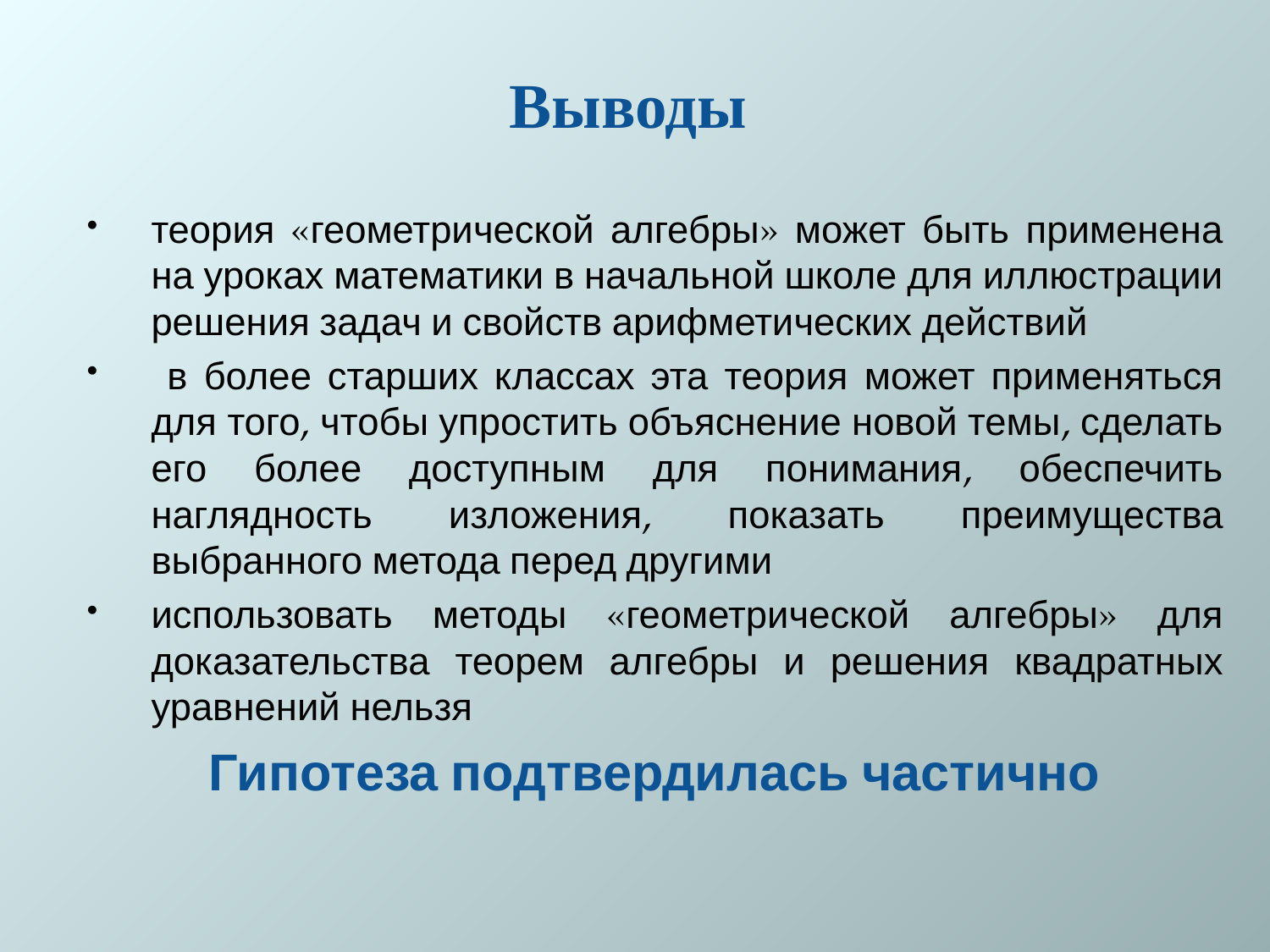

Выводы
теория «геометрической алгебры» может быть применена на уроках математики в начальной школе для иллюстрации решения задач и свойств арифметических действий
 в более старших классах эта теория может применяться для того, чтобы упростить объяснение новой темы, сделать его более доступным для понимания, обеспечить наглядность изложения, показать преимущества выбранного метода перед другими
использовать методы «геометрической алгебры» для доказательства теорем алгебры и решения квадратных уравнений нельзя
Гипотеза подтвердилась частично